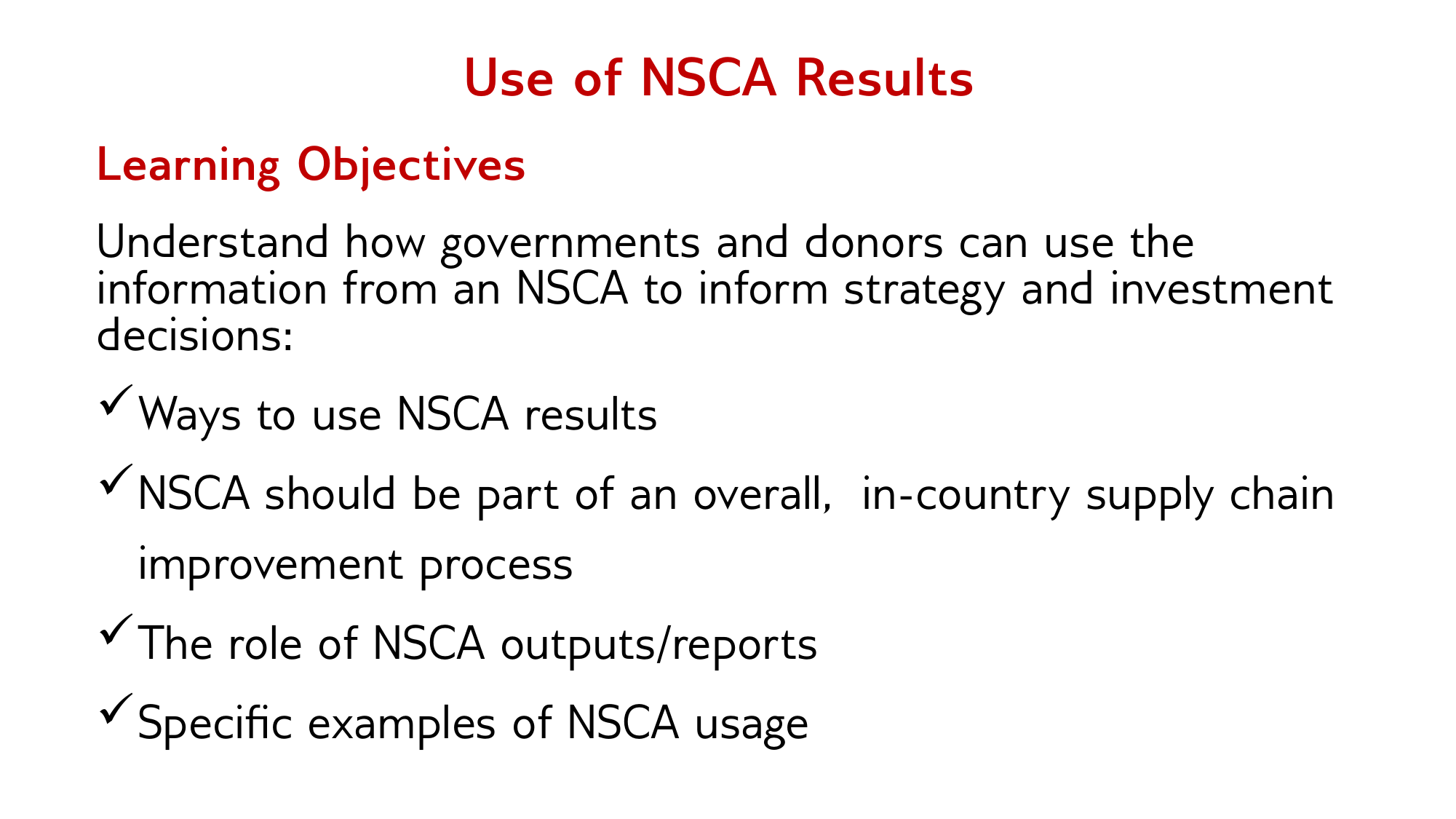

# Use of NSCA Results
Learning Objectives

Understand how governments and donors can use the information from an NSCA to inform strategy and investment decisions:
Ways to use NSCA results
NSCA should be part of an overall,  in-country supply chain improvement process
The role of NSCA outputs/reports
Specific examples of NSCA usage